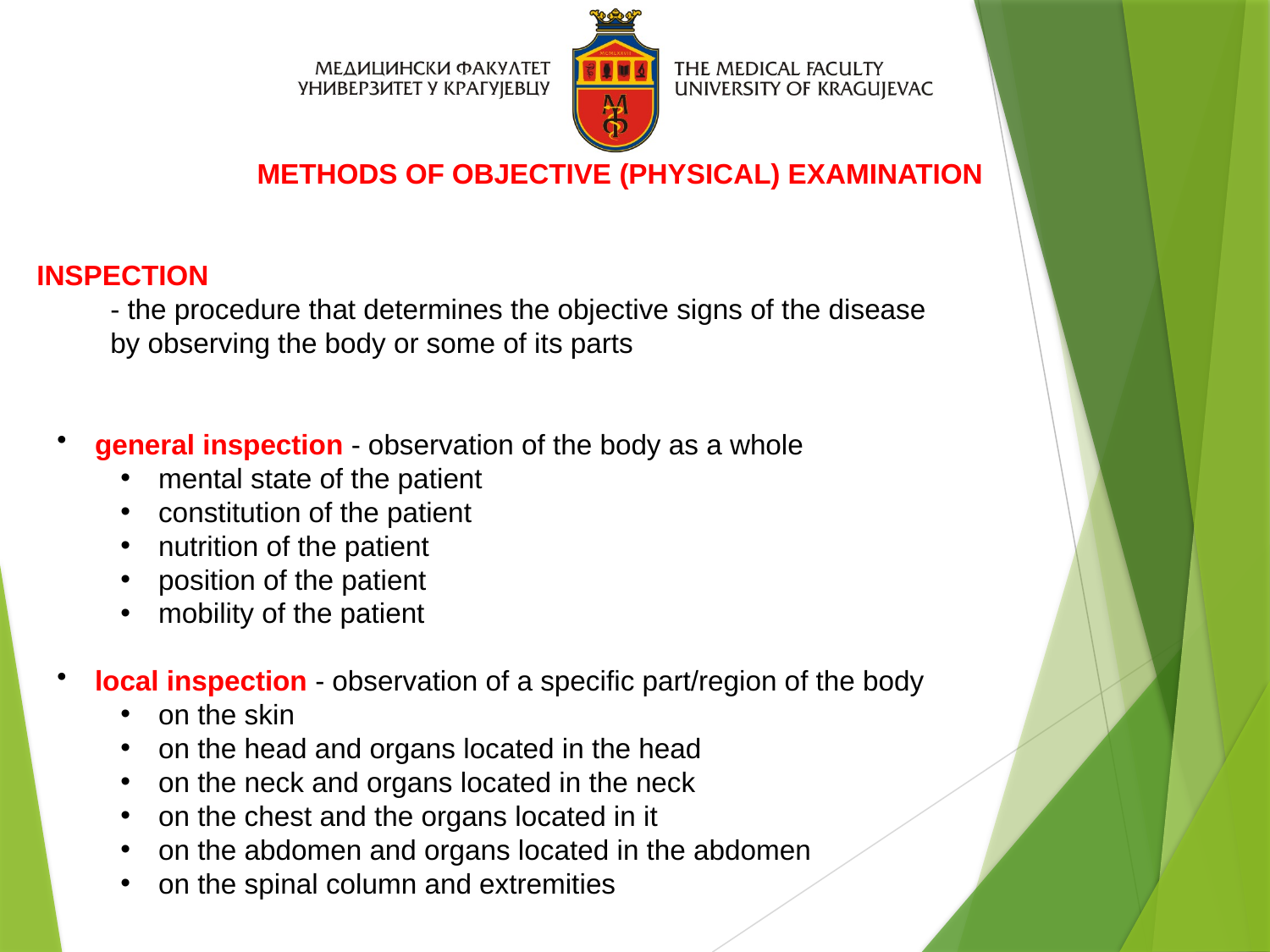

METHODS OF OBJECTIVE (PHYSICAL) EXAMINATION

INSPECTION
   - the procedure that determines the objective signs of the disease
   by observing the body or some of its parts

 general inspection - observation of the body as a whole
 mental state of the patient
 constitution of the patient
 nutrition of the patient
 position of the patient
 mobility of the patient

 local inspection - observation of a specific part/region of the body
 on the skin
 on the head and organs located in the head
 on the neck and organs located in the neck
 on the chest and the organs located in it
 on the abdomen and organs located in the abdomen
 on the spinal column and extremities